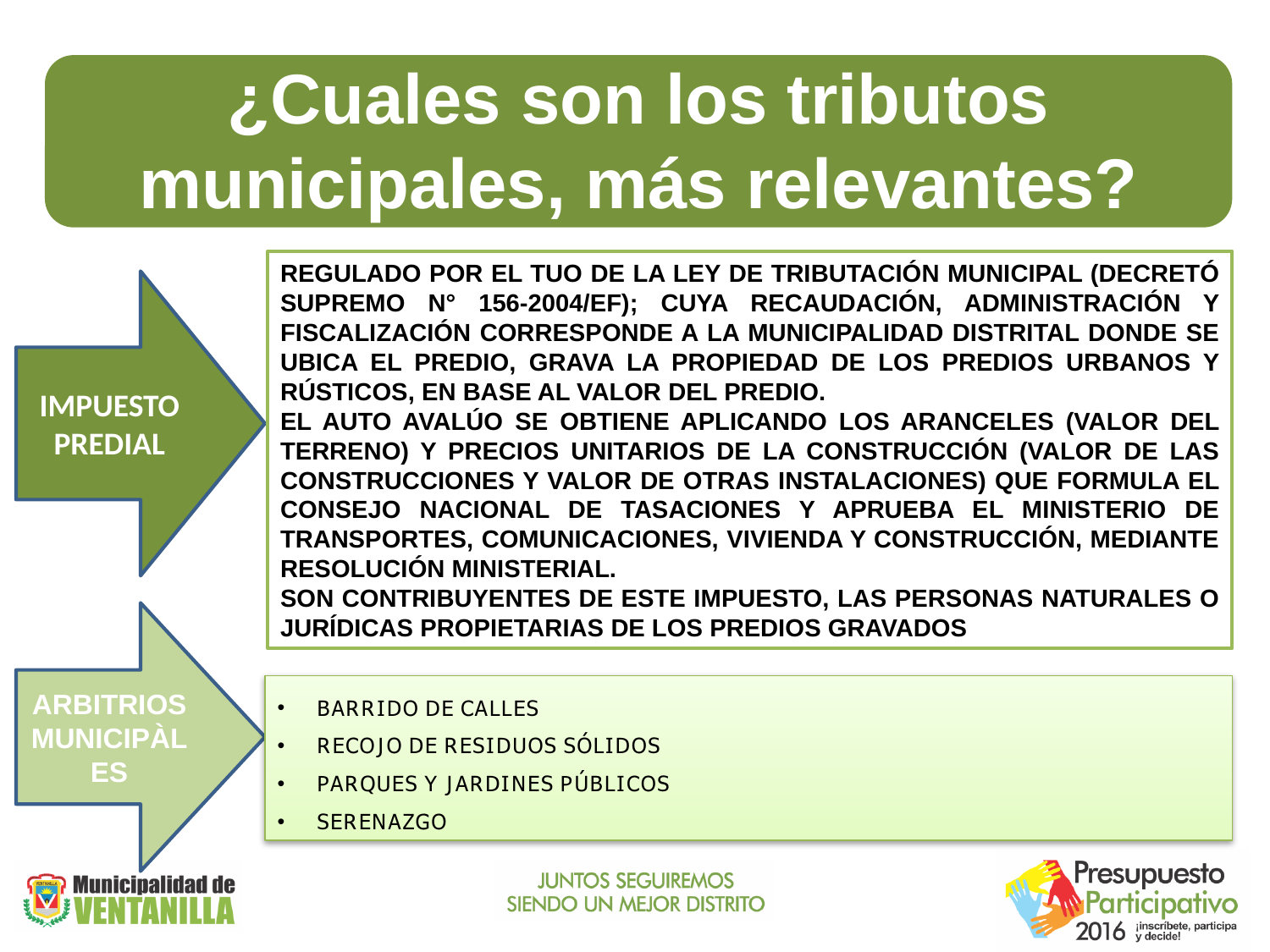

¿Cuales son los tributos municipales, más relevantes?
REGULADO POR EL TUO DE LA LEY DE TRIBUTACIÓN MUNICIPAL (DECRETÓ SUPREMO N° 156-2004/EF); CUYA RECAUDACIÓN, ADMINISTRACIÓN Y FISCALIZACIÓN CORRESPONDE A LA MUNICIPALIDAD DISTRITAL DONDE SE UBICA EL PREDIO, GRAVA LA PROPIEDAD DE LOS PREDIOS URBANOS Y RÚSTICOS, EN BASE AL VALOR DEL PREDIO.
EL AUTO AVALÚO SE OBTIENE APLICANDO LOS ARANCELES (VALOR DEL TERRENO) Y PRECIOS UNITARIOS DE LA CONSTRUCCIÓN (VALOR DE LAS CONSTRUCCIONES Y VALOR DE OTRAS INSTALACIONES) QUE FORMULA EL CONSEJO NACIONAL DE TASACIONES Y APRUEBA EL MINISTERIO DE TRANSPORTES, COMUNICACIONES, VIVIENDA Y CONSTRUCCIÓN, MEDIANTE RESOLUCIÓN MINISTERIAL.
SON CONTRIBUYENTES DE ESTE IMPUESTO, LAS PERSONAS NATURALES O JURÍDICAS PROPIETARIAS DE LOS PREDIOS GRAVADOS
IMPUESTO PREDIAL
ARBITRIOS MUNICIPÀLES
BARRIDO DE CALLES
RECOJO DE RESIDUOS SÓLIDOS
PARQUES Y JARDINES PÚBLICOS
SERENAZGO